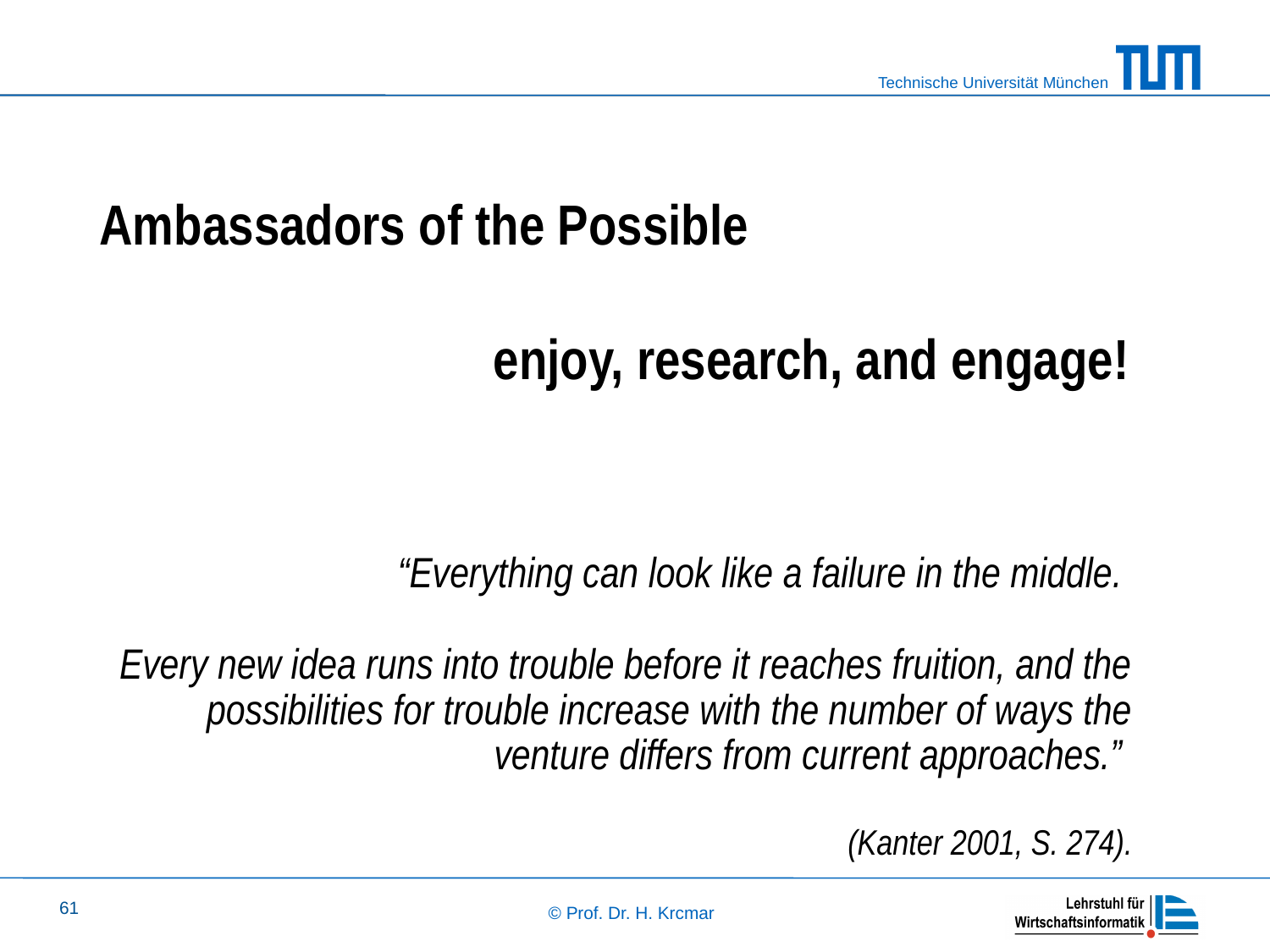

Ambassadors of the Possible

		     	 enjoy, research, and engage!
“Everything can look like a failure in the middle.

Every new idea runs into trouble before it reaches fruition, and the possibilities for trouble increase with the number of ways the venture differs from current approaches.”

(Kanter 2001, S. 274).